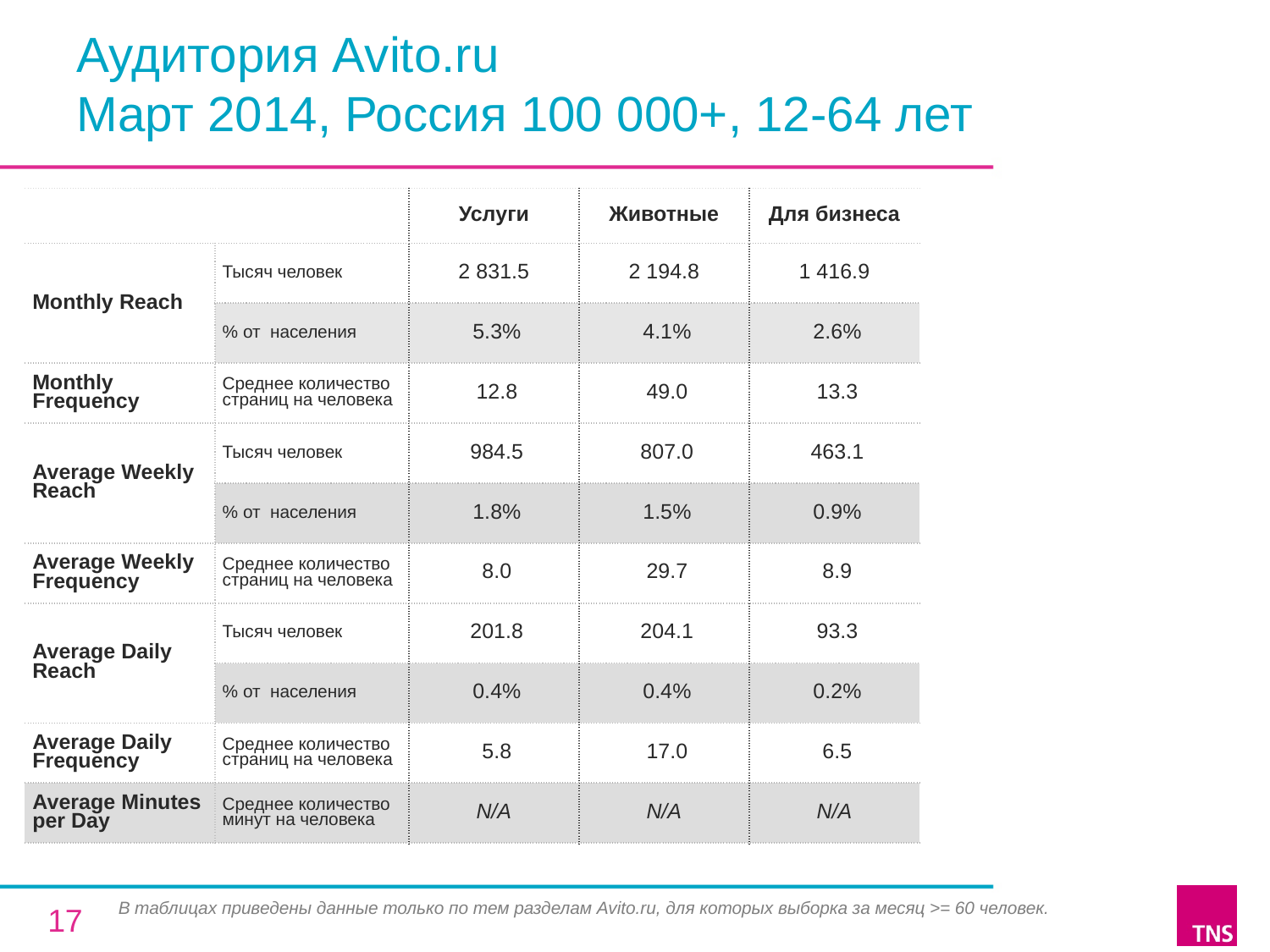

# Аудитория Avito.ru Март 2014, Россия 100 000+, 12-64 лет
|  |  | Услуги | Животные | Для бизнеса |
| --- | --- | --- | --- | --- |
| Monthly Reach | Тысяч человек | 2 831.5 | 2 194.8 | 1 416.9 |
|  | % от населения | 5.3% | 4.1% | 2.6% |
| Monthly Frequency | Среднее количество страниц на человека | 12.8 | 49.0 | 13.3 |
| Average Weekly Reach | Тысяч человек | 984.5 | 807.0 | 463.1 |
|  | % от населения | 1.8% | 1.5% | 0.9% |
| Average Weekly Frequency | Среднее количество страниц на человека | 8.0 | 29.7 | 8.9 |
| Average Daily Reach | Тысяч человек | 201.8 | 204.1 | 93.3 |
|  | % от населения | 0.4% | 0.4% | 0.2% |
| Average Daily Frequency | Среднее количество страниц на человека | 5.8 | 17.0 | 6.5 |
| Average Minutes per Day | Среднее количество минут на человека | N/A | N/A | N/A |
В таблицах приведены данные только по тем разделам Avito.ru, для которых выборка за месяц >= 60 человек.
17